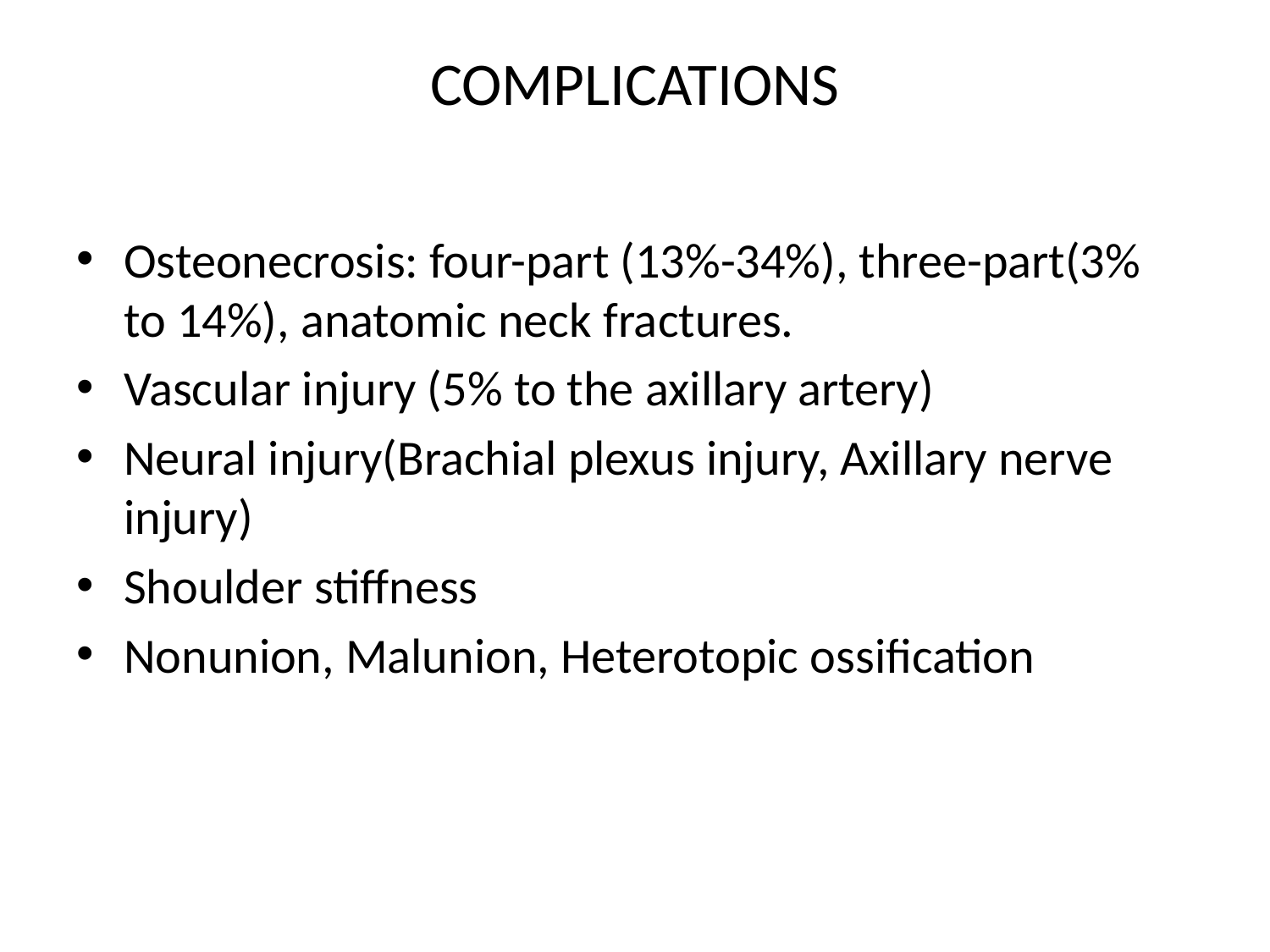

# COMPLICATIONS
Osteonecrosis: four-part (13%-34%), three-part(3% to 14%), anatomic neck fractures.
Vascular injury (5% to the axillary artery)
Neural injury(Brachial plexus injury, Axillary nerve injury)
Shoulder stiffness
Nonunion, Malunion, Heterotopic ossification